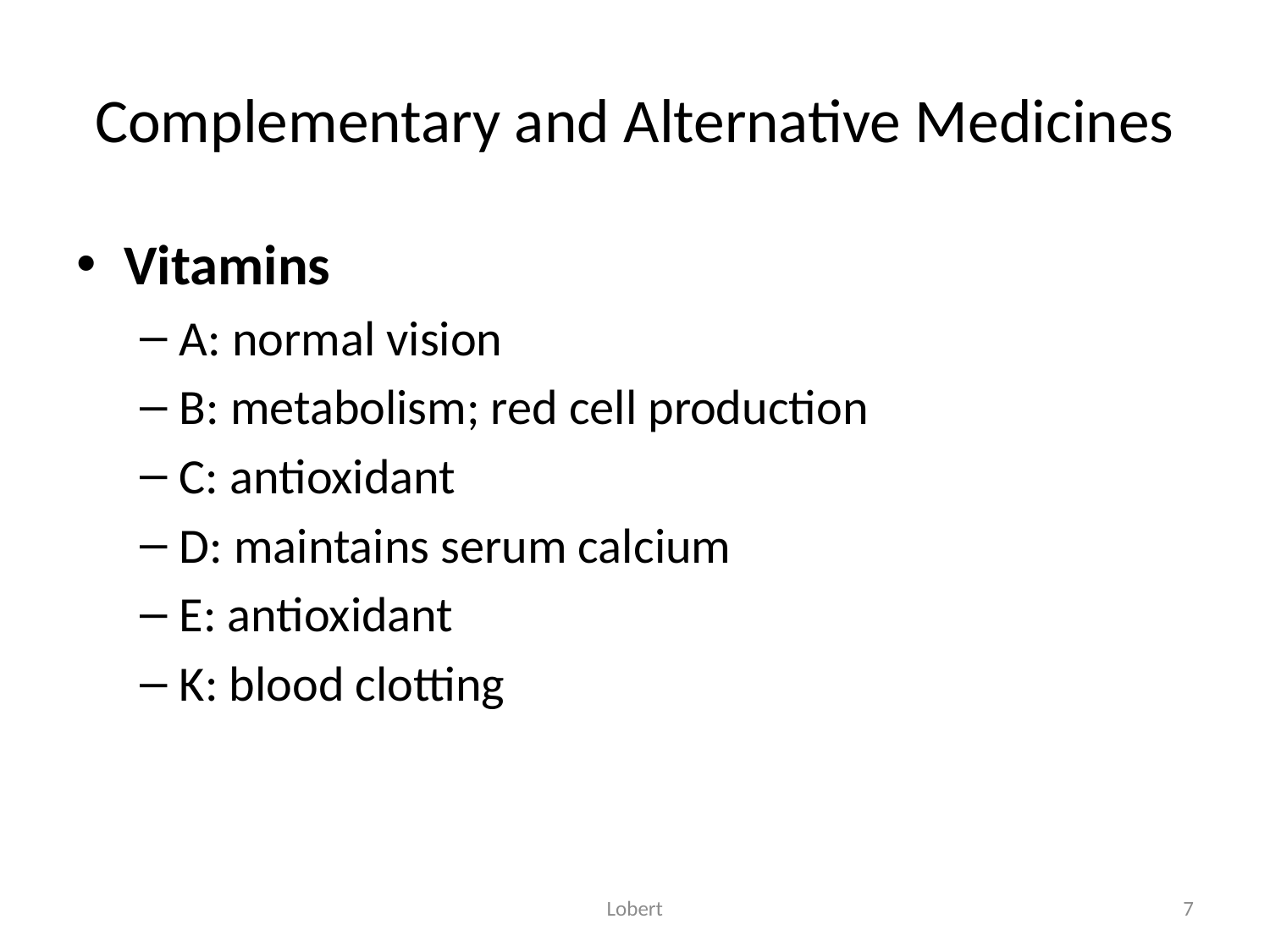

# Complementary and Alternative Medicines
Vitamins
A: normal vision
B: metabolism; red cell production
C: antioxidant
D: maintains serum calcium
E: antioxidant
K: blood clotting
Lobert
7